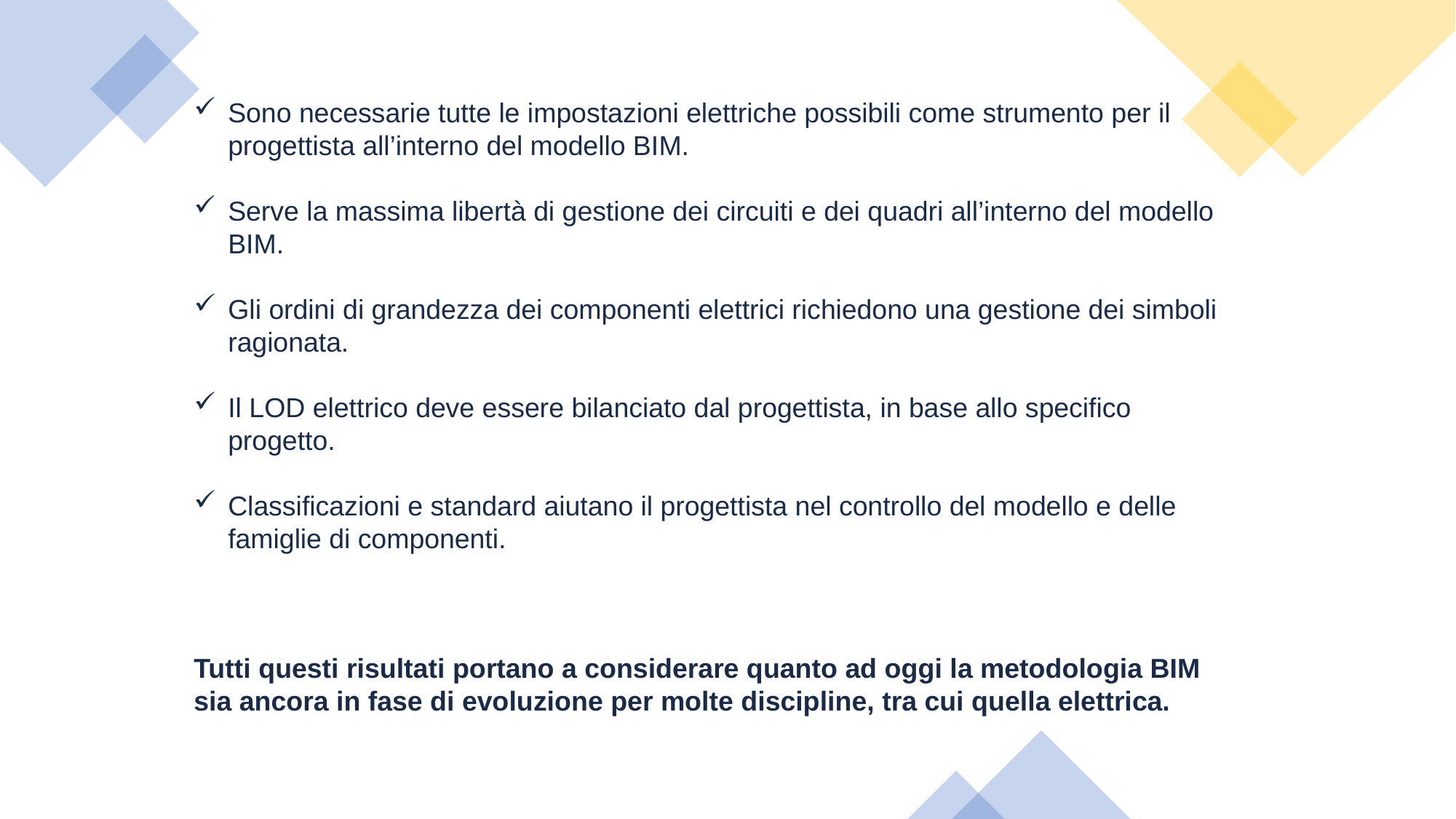

Sono necessarie tutte le impostazioni elettriche possibili come strumento per il progettista all’interno del modello BIM.

Serve la massima libertà di gestione dei circuiti e dei quadri all’interno del modello BIM.

Gli ordini di grandezza dei componenti elettrici richiedono una gestione dei simboli ragionata.

Il LOD elettrico deve essere bilanciato dal progettista, in base allo specifico progetto.

Classificazioni e standard aiutano il progettista nel controllo del modello e delle famiglie di componenti.
Tutti questi risultati portano a considerare quanto ad oggi la metodologia BIM sia ancora in fase di evoluzione per molte discipline, tra cui quella elettrica.